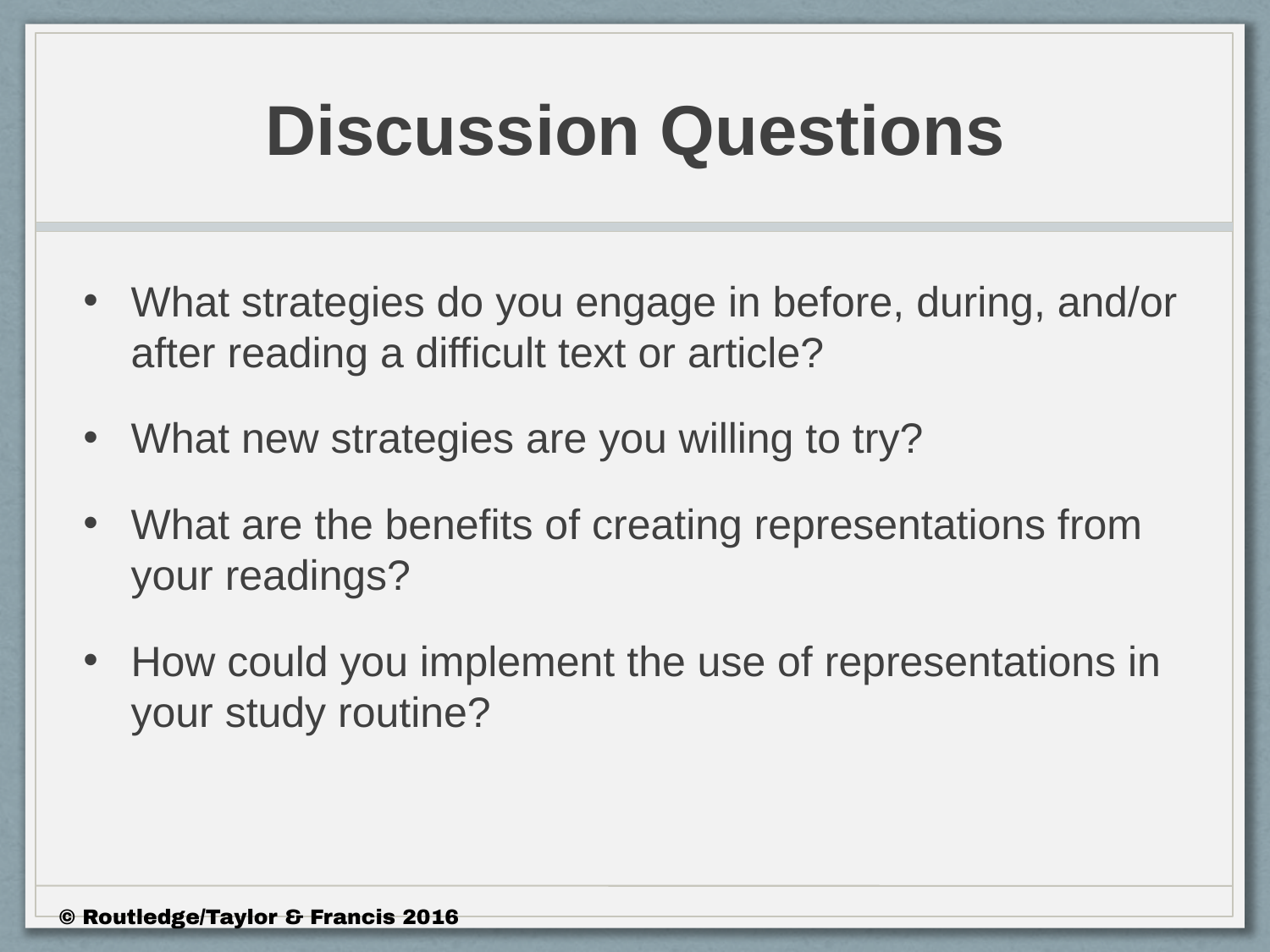

# Discussion Questions
What strategies do you engage in before, during, and/or after reading a difficult text or article?
What new strategies are you willing to try?
What are the benefits of creating representations from your readings?
How could you implement the use of representations in your study routine?
© Routledge/Taylor & Francis 2016